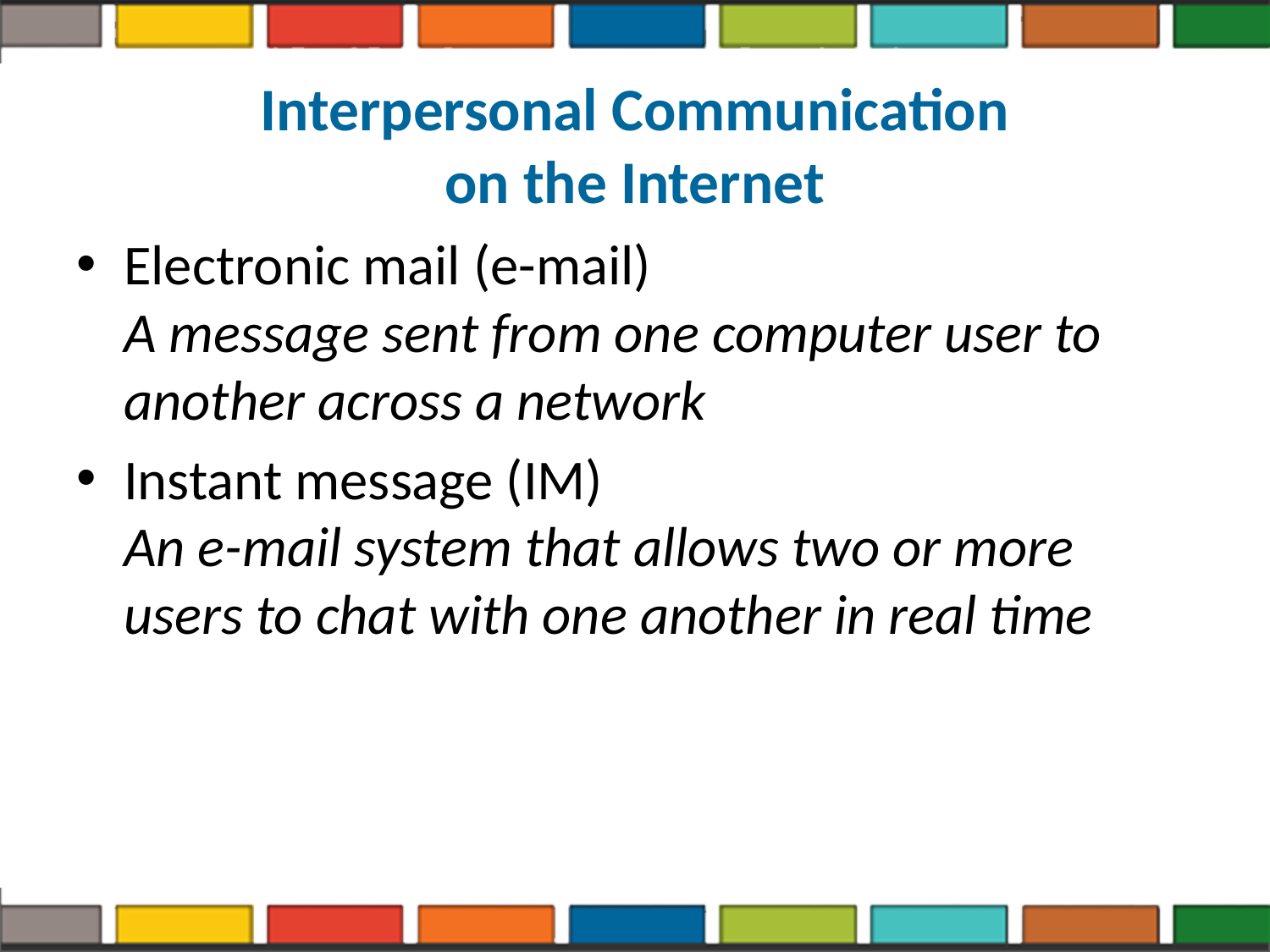

# Interpersonal Communication on the Internet
Electronic mail (e-mail)
A message sent from one computer user to another across a network
Instant message (IM)
An e-mail system that allows two or more users to chat with one another in real time